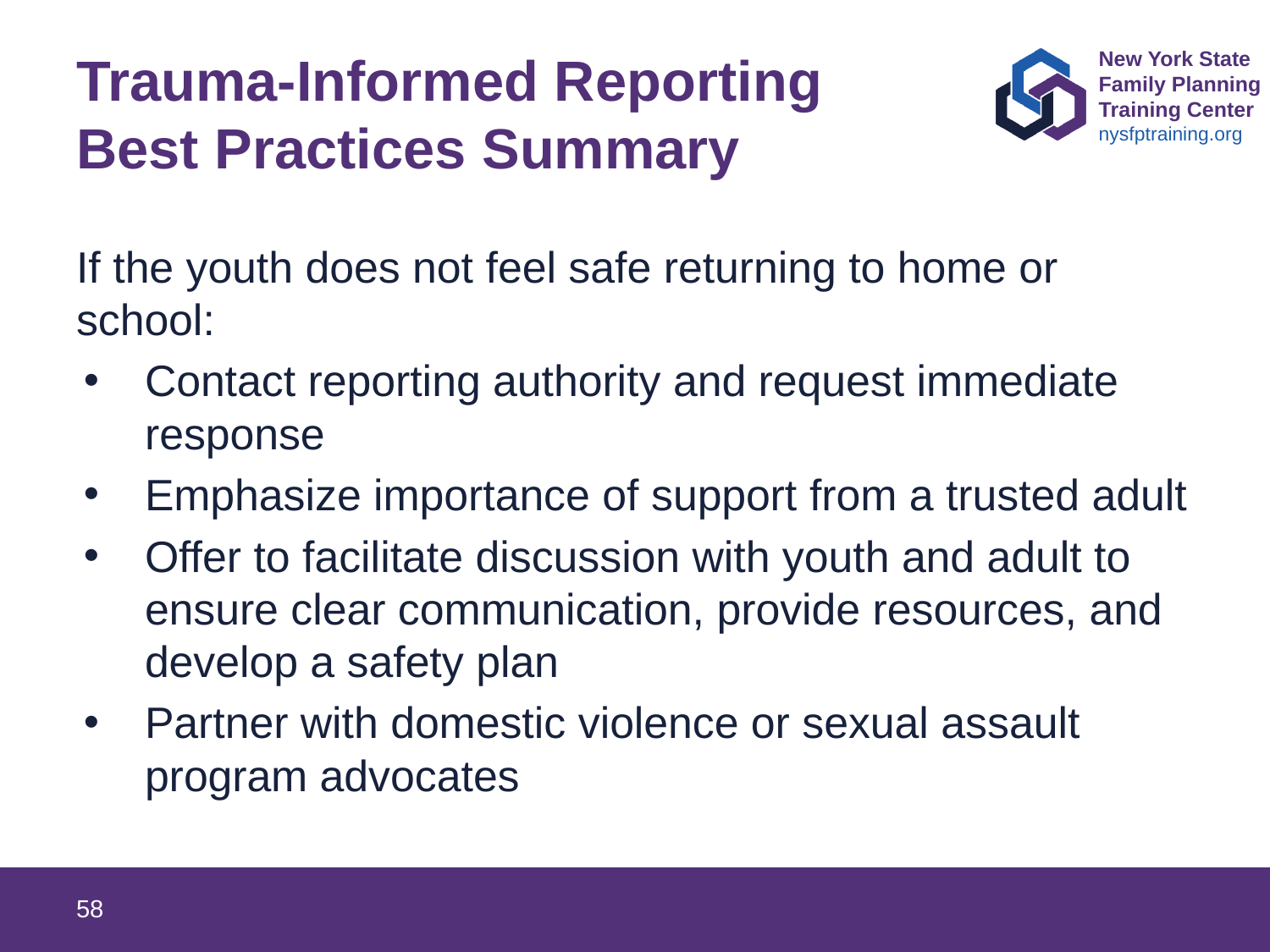

# Trauma-Informed Reporting Best Practices Summary
If the youth does not feel safe returning to home or school:
Contact reporting authority and request immediate response
Emphasize importance of support from a trusted adult
Offer to facilitate discussion with youth and adult to ensure clear communication, provide resources, and develop a safety plan
Partner with domestic violence or sexual assault program advocates
58